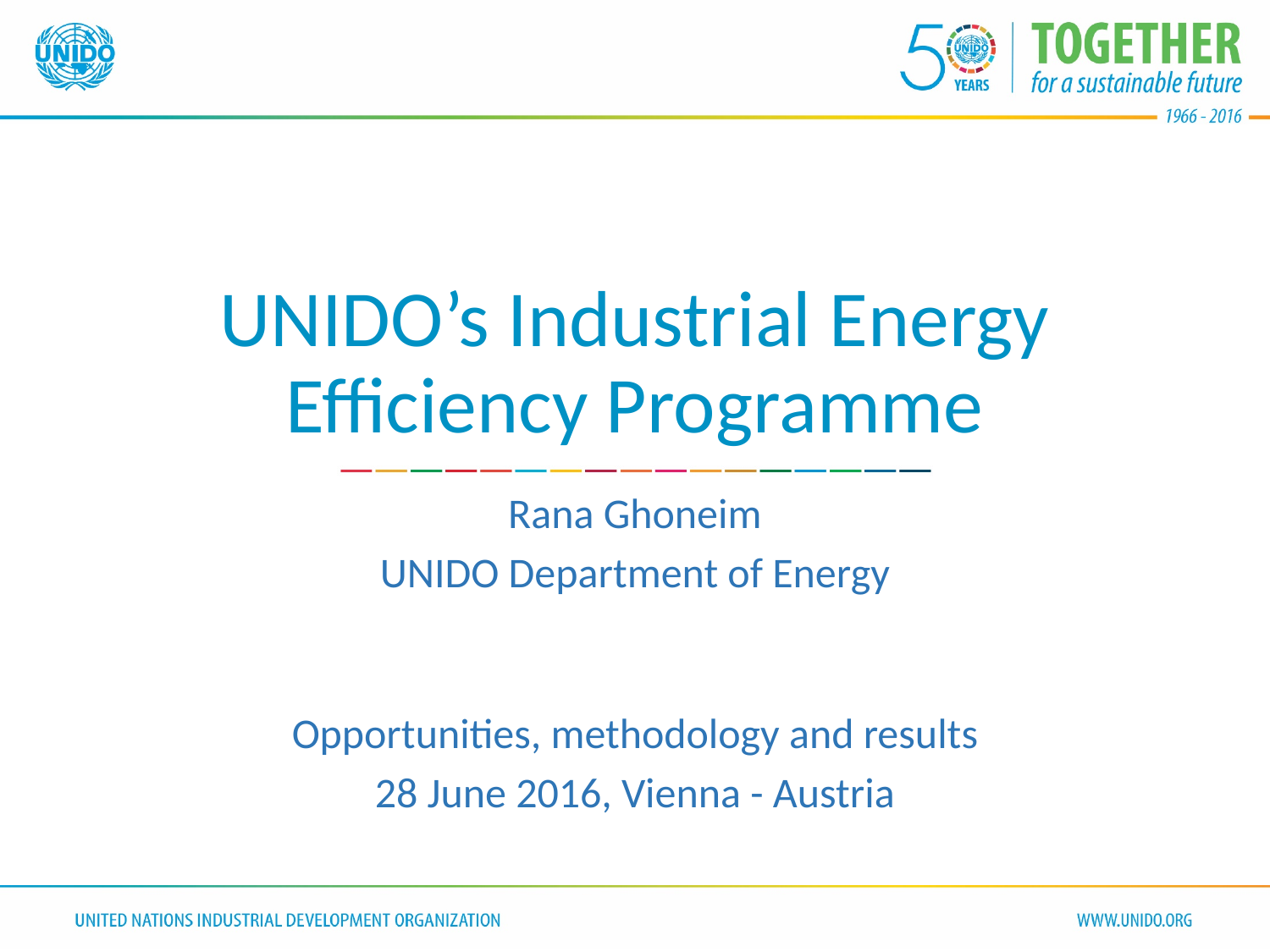

# UNIDO’s Industrial Energy Efficiency Programme
Rana Ghoneim
UNIDO Department of Energy
Opportunities, methodology and results
28 June 2016, Vienna - Austria